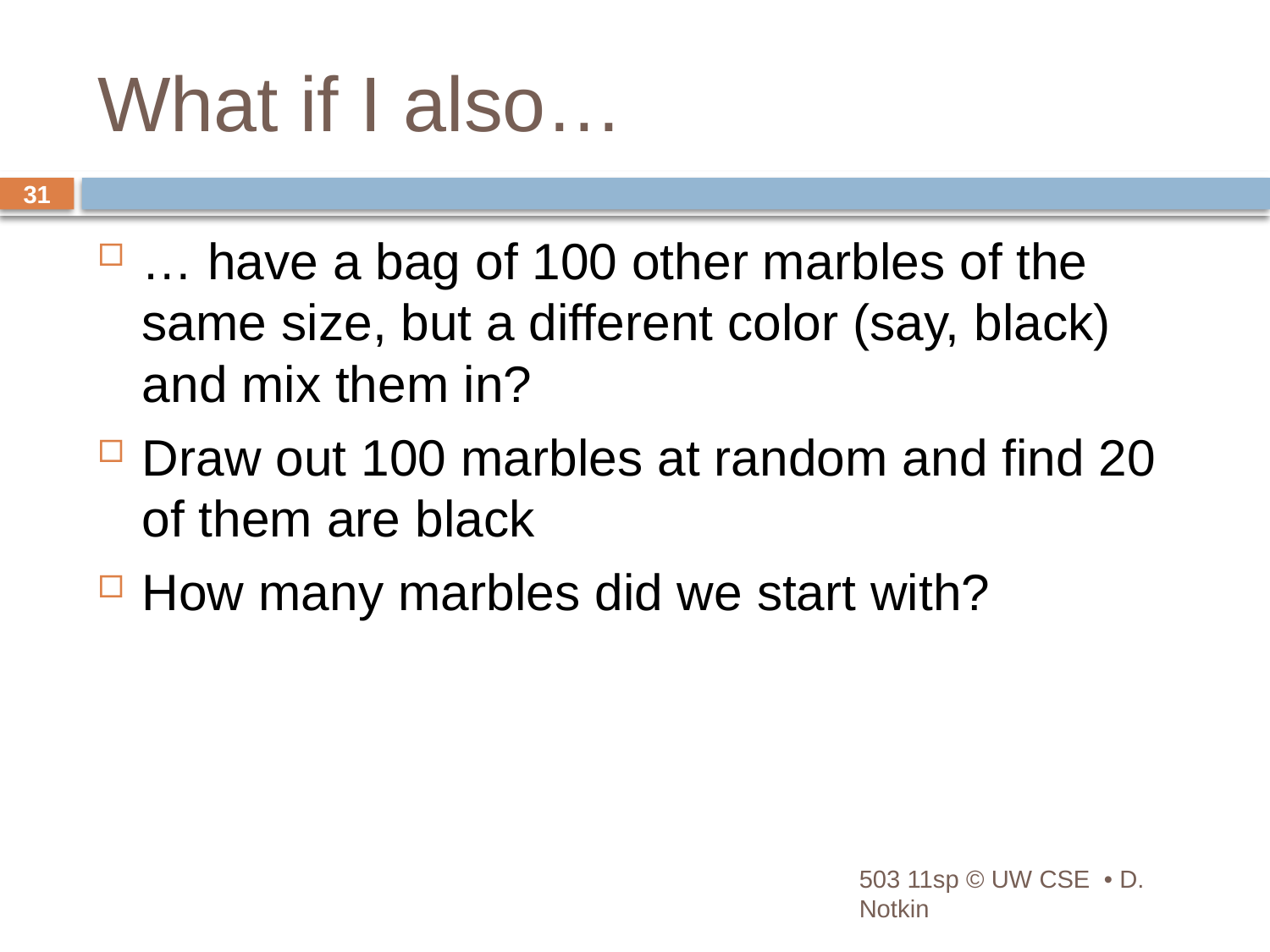

# What if I also…
31
… have a bag of 100 other marbles of the same size, but a different color (say, black) and mix them in?
Draw out 100 marbles at random and find 20 of them are black
How many marbles did we start with?

503 11sp © UW CSE  • D. Notkin